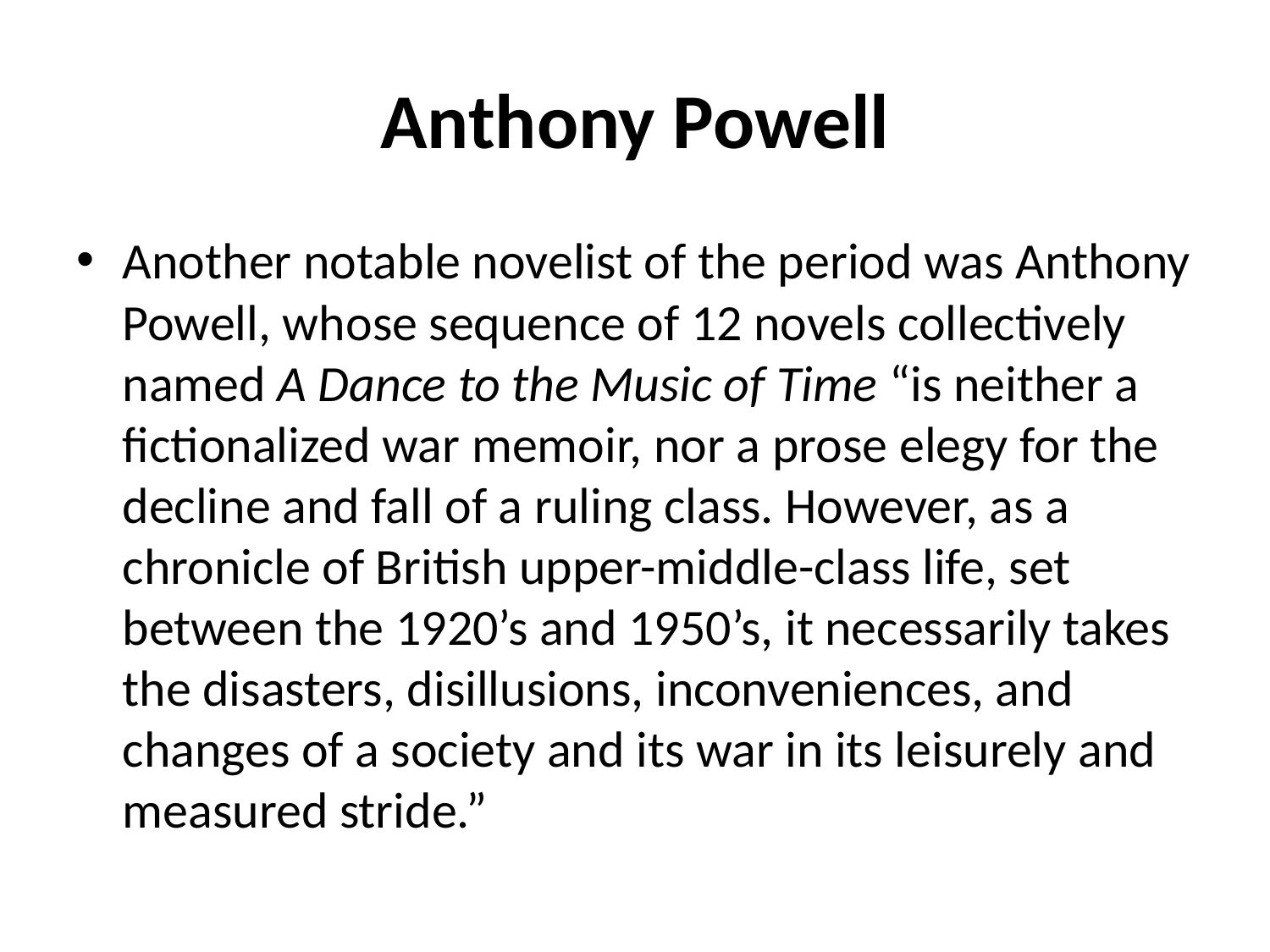

# Anthony Powell
Another notable novelist of the period was Anthony Powell, whose sequence of 12 novels collectively named A Dance to the Music of Time “is neither a fictionalized war memoir, nor a prose elegy for the decline and fall of a ruling class. However, as a chronicle of British upper-middle-class life, set between the 1920’s and 1950’s, it necessarily takes the disasters, disillusions, inconveniences, and changes of a society and its war in its leisurely and measured stride.”